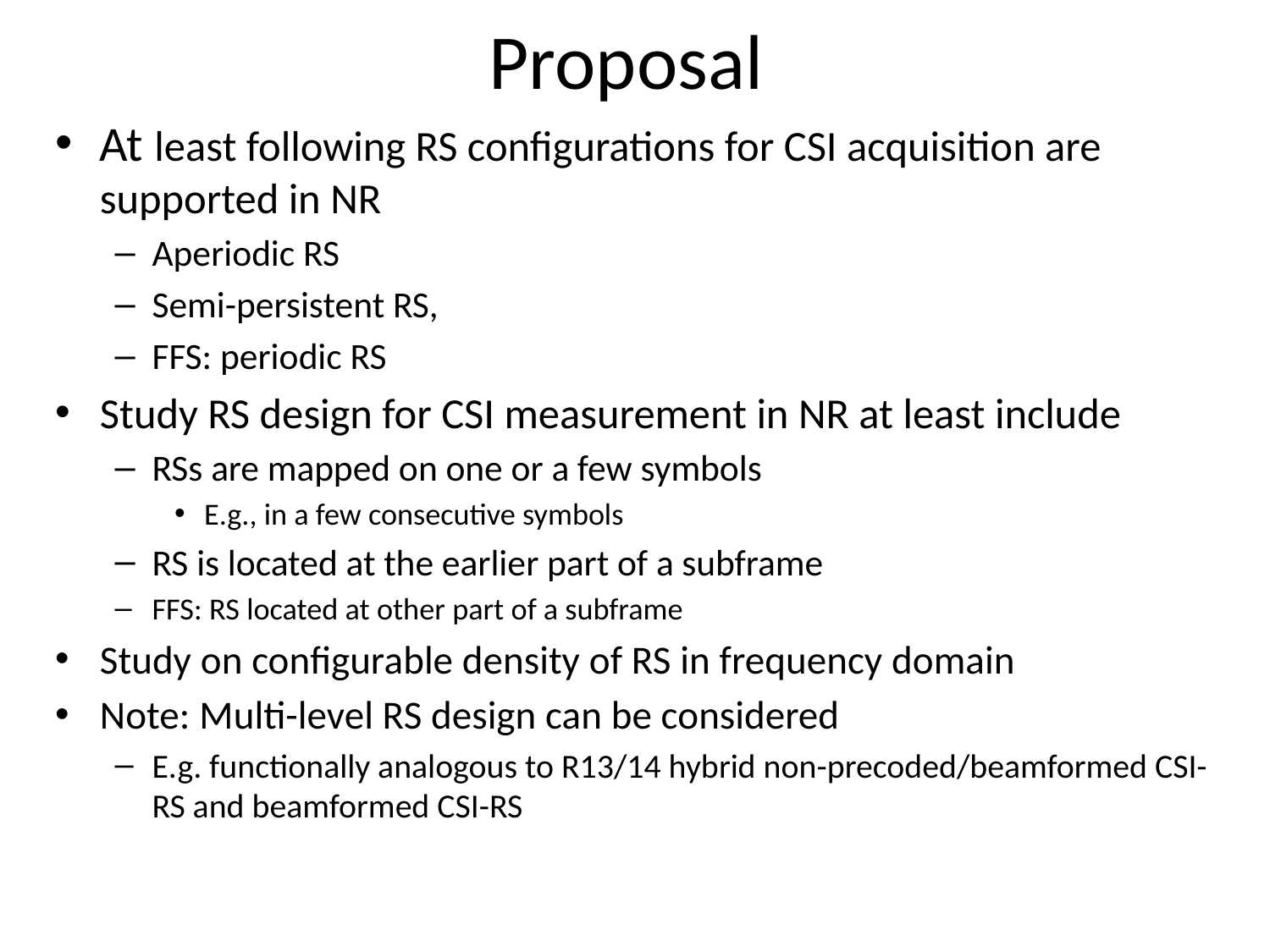

# Proposal
At least following RS configurations for CSI acquisition are supported in NR
Aperiodic RS
Semi-persistent RS,
FFS: periodic RS
Study RS design for CSI measurement in NR at least include
RSs are mapped on one or a few symbols
E.g., in a few consecutive symbols
RS is located at the earlier part of a subframe
FFS: RS located at other part of a subframe
Study on configurable density of RS in frequency domain
Note: Multi-level RS design can be considered
E.g. functionally analogous to R13/14 hybrid non-precoded/beamformed CSI-RS and beamformed CSI-RS